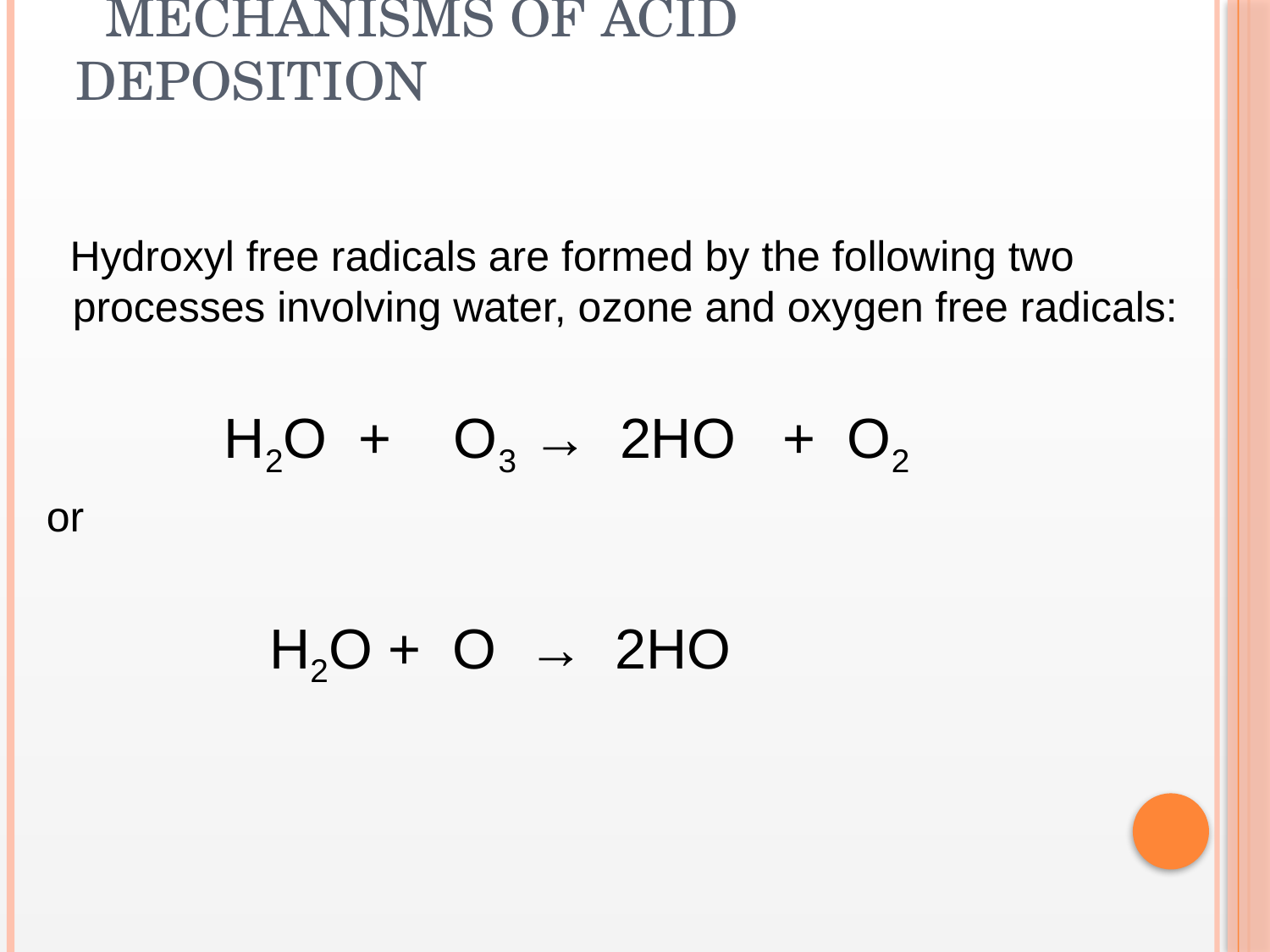

# Mechanisms of acid deposition
   Hydroxyl free radicals are formed by the following two processes involving water, ozone and oxygen free radicals:

                H2O  +    O3 →  2HO   +  O2
 or

               H2O +  O  →  2HO